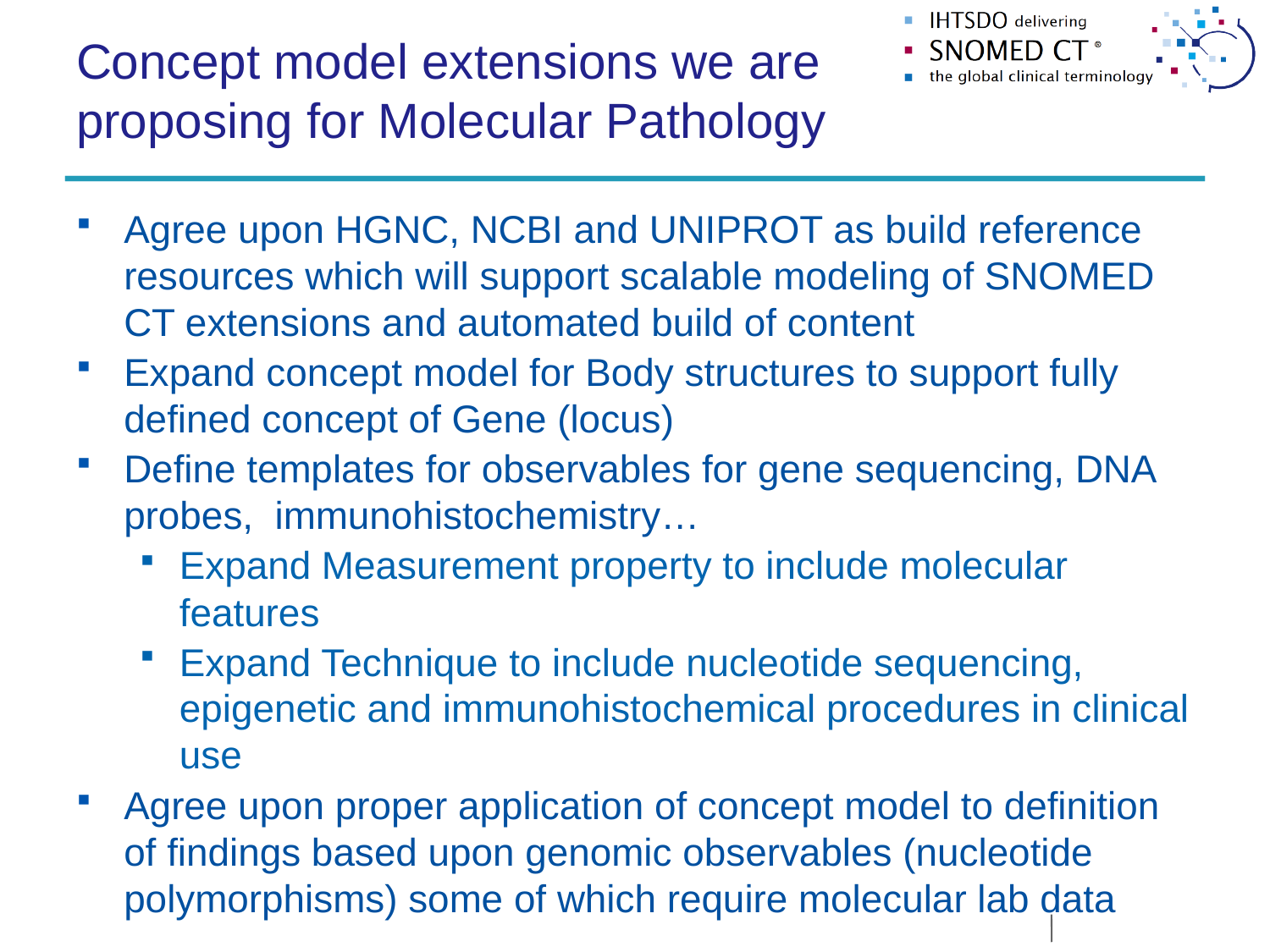

# Concept model extensions we are proposing for Molecular Pathology
Agree upon HGNC, NCBI and UNIPROT as build reference resources which will support scalable modeling of SNOMED CT extensions and automated build of content
Expand concept model for Body structures to support fully defined concept of Gene (locus)
Define templates for observables for gene sequencing, DNA probes,  immunohistochemistry…
Expand Measurement property to include molecular features
Expand Technique to include nucleotide sequencing,  epigenetic and immunohistochemical procedures in clinical use
Agree upon proper application of concept model to definition of findings based upon genomic observables (nucleotide polymorphisms) some of which require molecular lab data